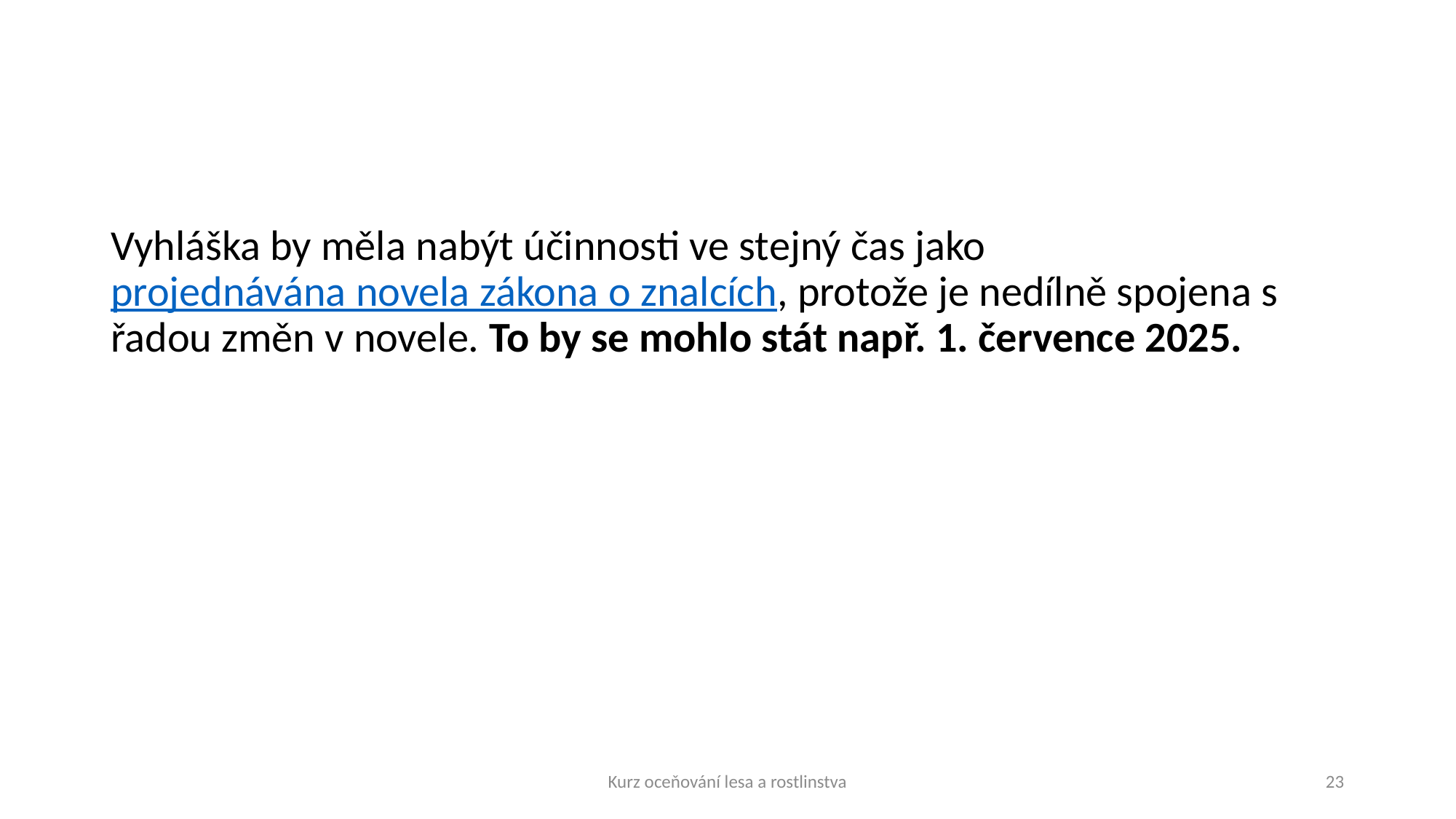

#
Vyhláška by měla nabýt účinnosti ve stejný čas jako projednávána novela zákona o znalcích, protože je nedílně spojena s řadou změn v novele. To by se mohlo stát např. 1. července 2025.
Kurz oceňování lesa a rostlinstva
23